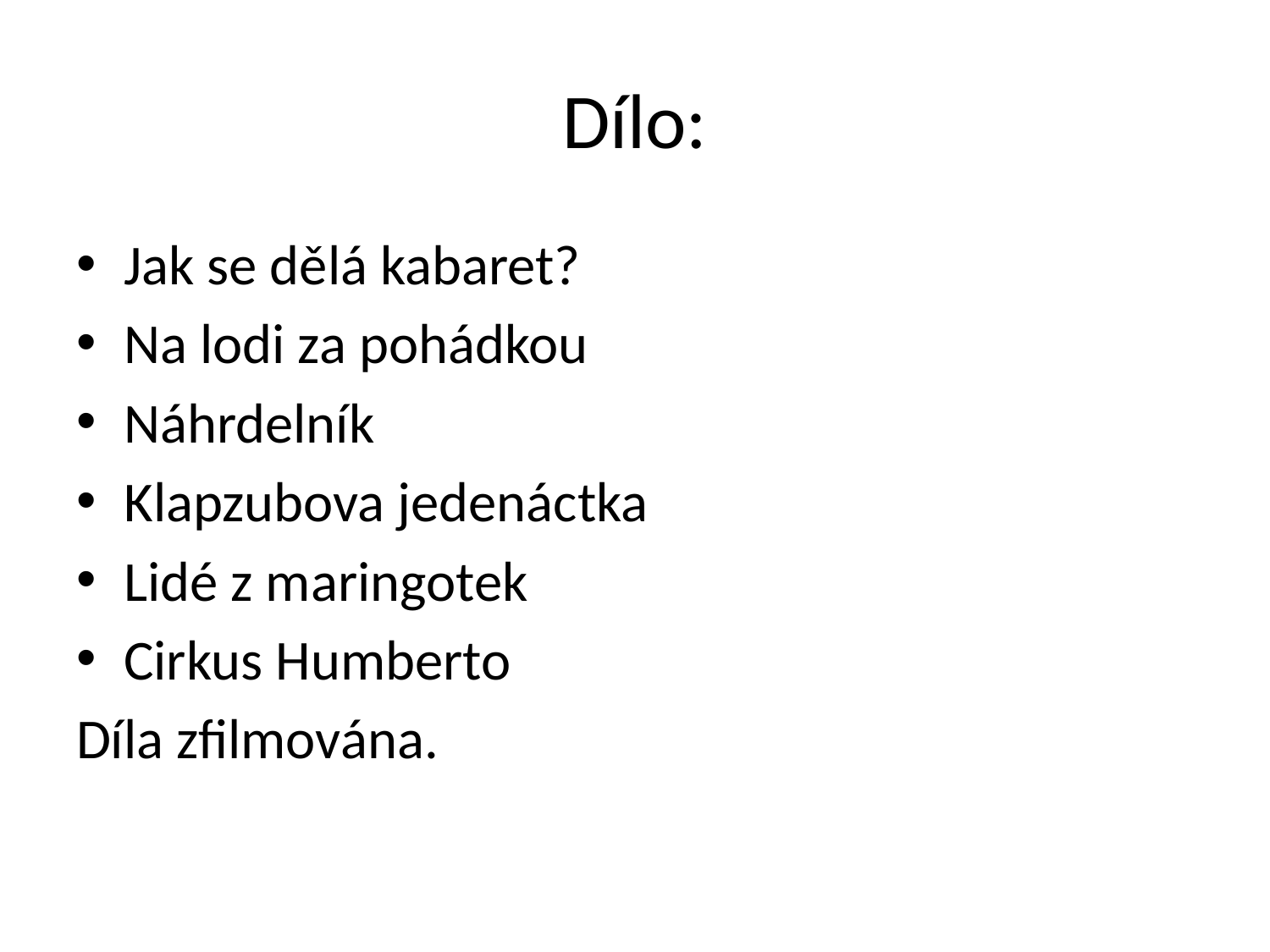

# Dílo:
Jak se dělá kabaret?
Na lodi za pohádkou
Náhrdelník
Klapzubova jedenáctka
Lidé z maringotek
Cirkus Humberto
Díla zfilmována.